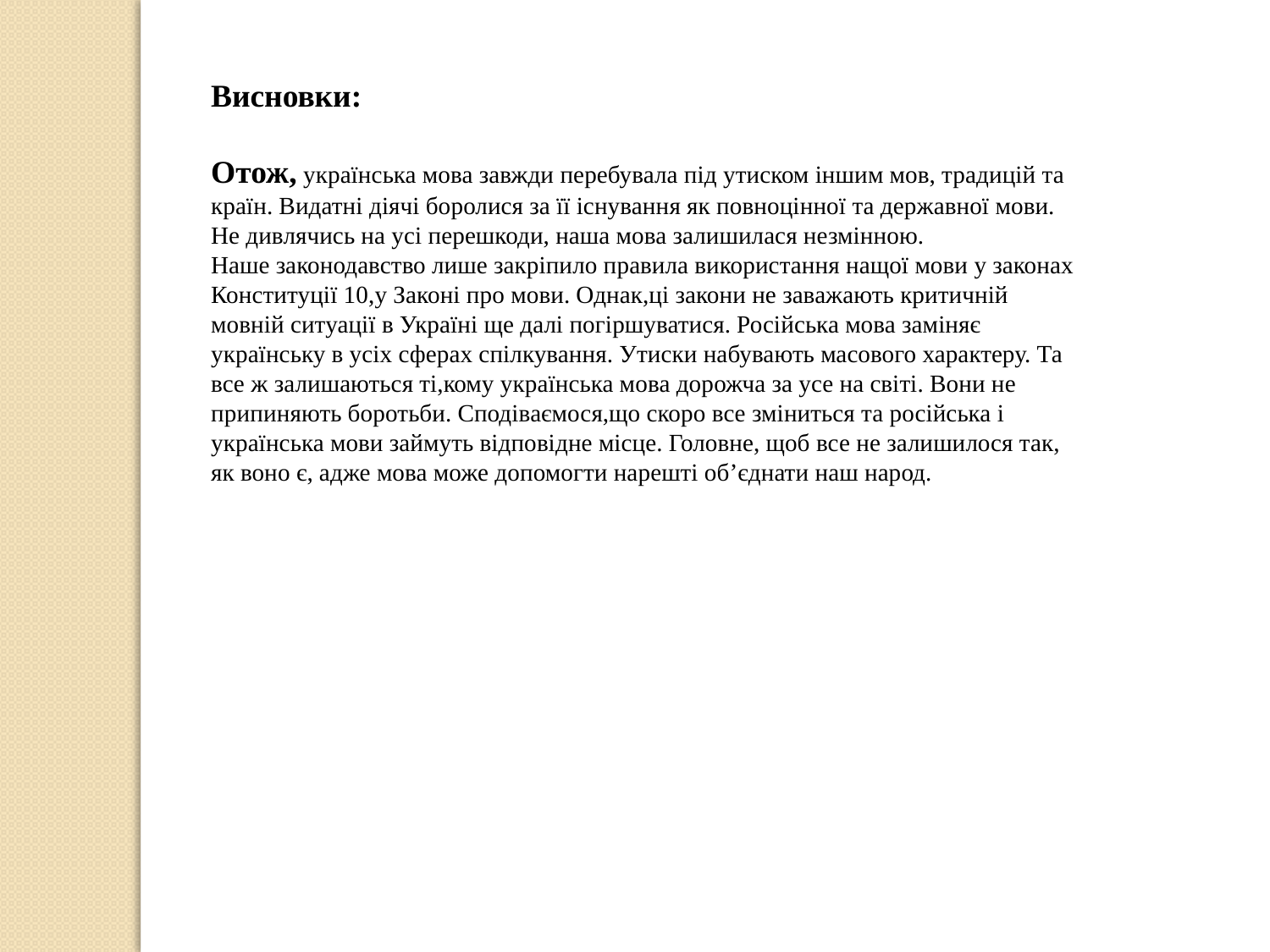

Висновки:

Отож, українська мова завжди перебувала під утиском іншим мов, традицій та країн. Видатні діячі боролися за її існування як повноцінної та державної мови. Не дивлячись на усі перешкоди, наша мова залишилася незмінною.
Наше законодавство лише закріпило правила використання нащої мови у законах Конституції 10,у Законі про мови. Однак,ці закони не заважають критичній мовній ситуації в Україні ще далі погіршуватися. Російська мова заміняє українську в усіх сферах спілкування. Утиски набувають масового характеру. Та все ж залишаються ті,кому українська мова дорожча за усе на світі. Вони не припиняють боротьби. Сподіваємося,що скоро все зміниться та російська і українська мови займуть відповідне місце. Головне, щоб все не залишилося так, як воно є, адже мова може допомогти нарешті об’єднати наш народ.